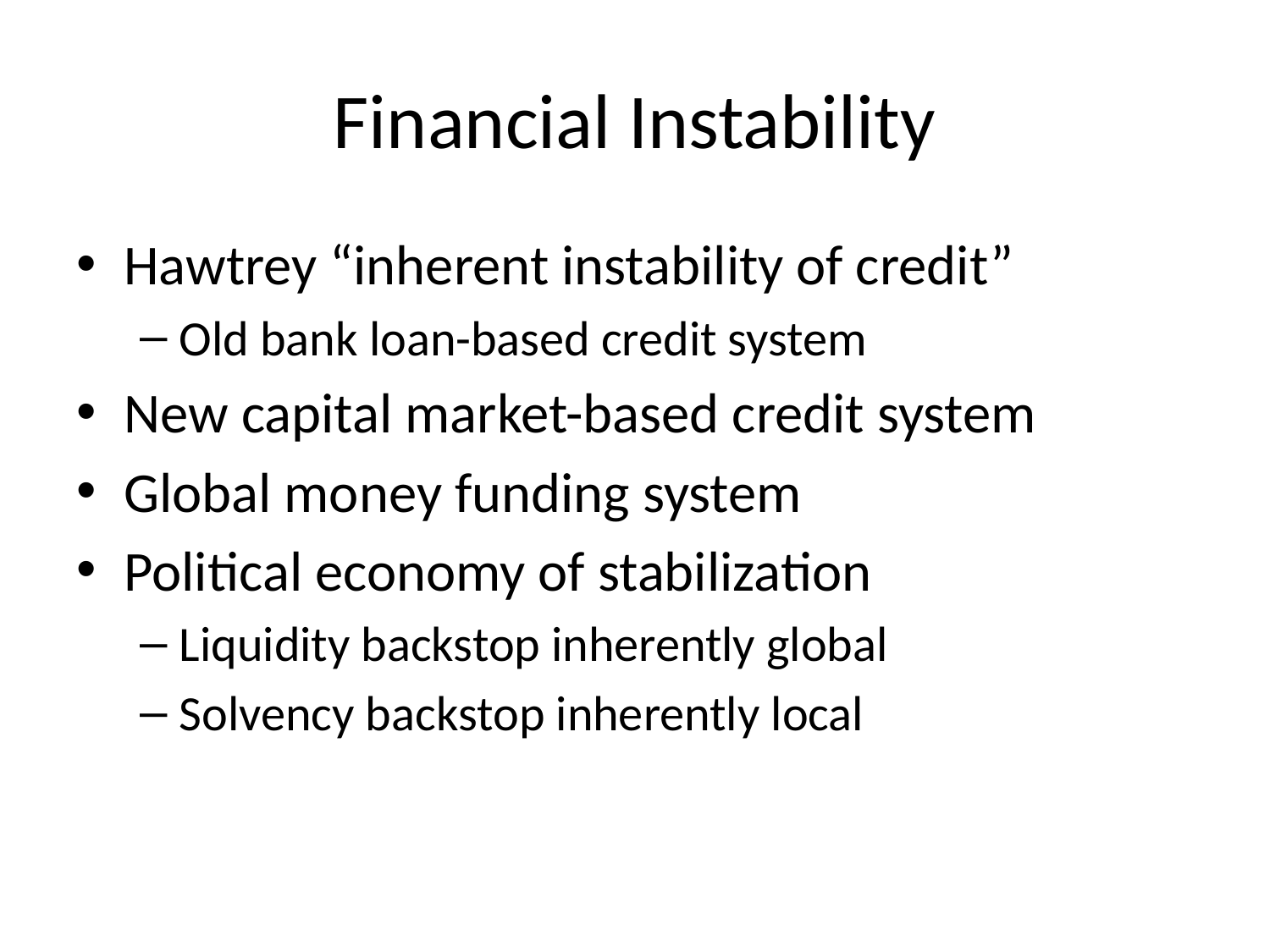

# Financial Instability
Hawtrey “inherent instability of credit”
Old bank loan-based credit system
New capital market-based credit system
Global money funding system
Political economy of stabilization
Liquidity backstop inherently global
Solvency backstop inherently local